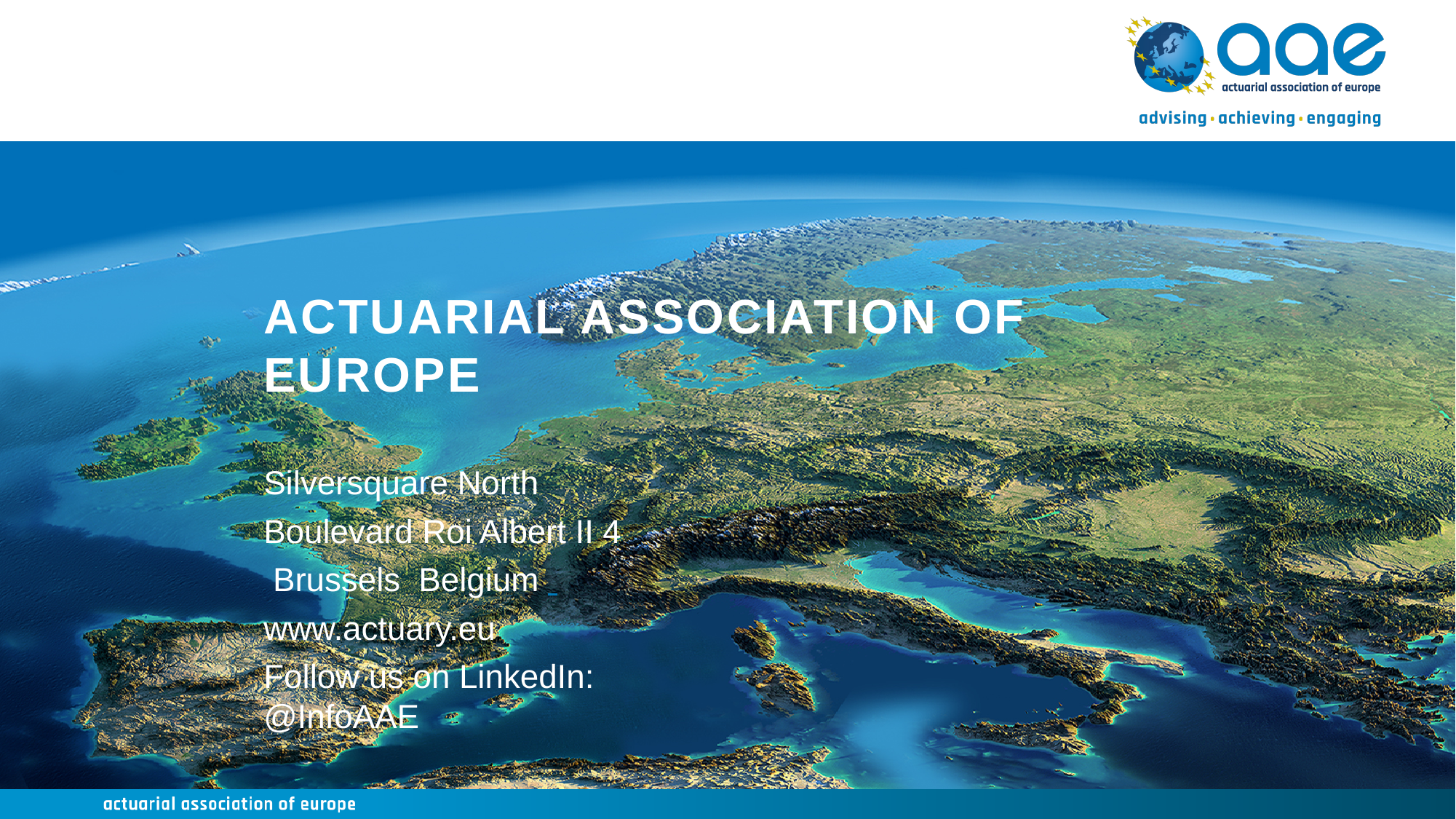

ACTUARIAL ASSOCIATION OF EUROPE
Silversquare North
Boulevard Roi Albert II 4
 Brussels  Belgium  www.actuary.eu
Follow us on LinkedIn: @InfoAAE